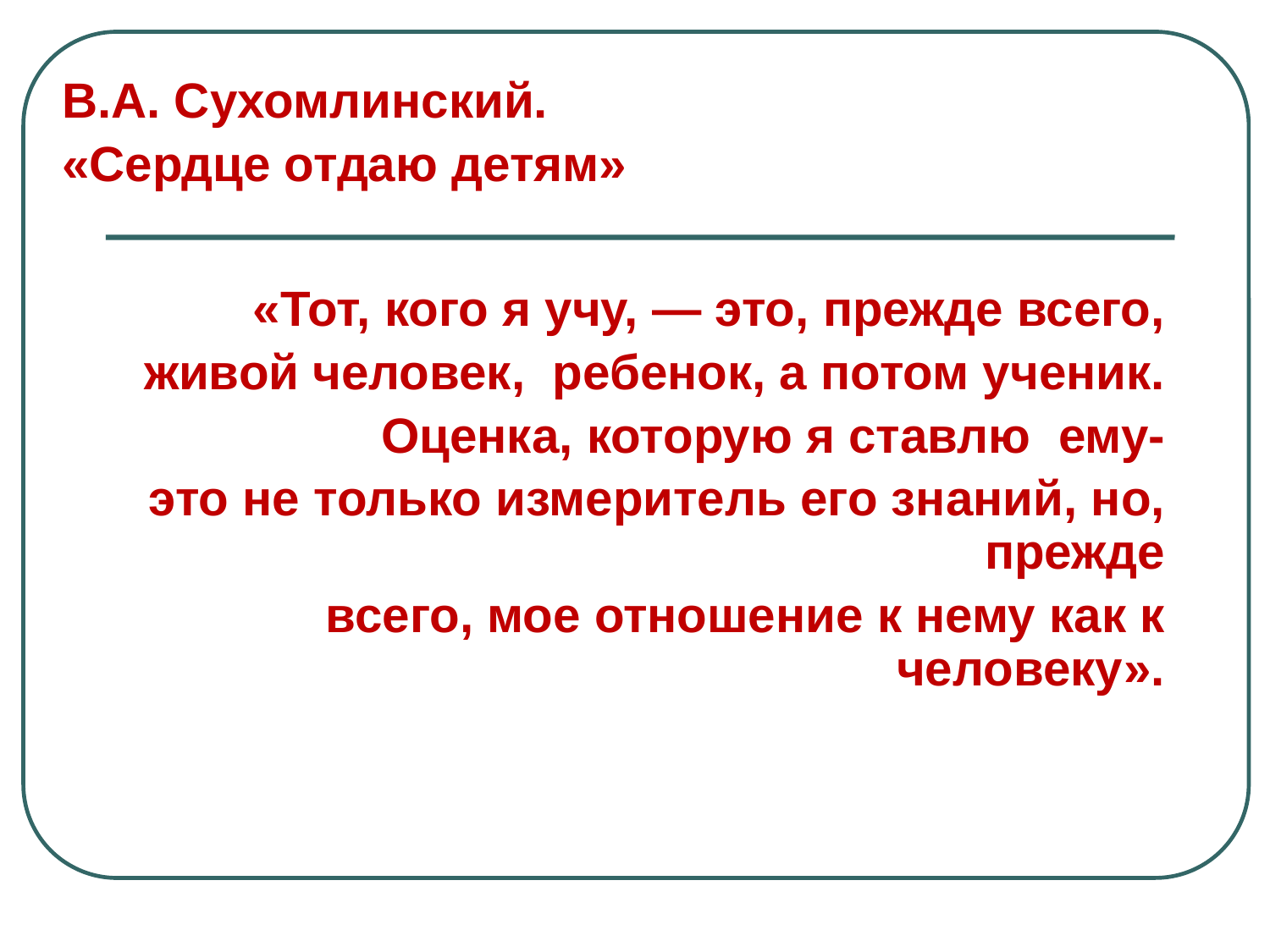

В.А. Сухомлинский.
«Сердце отдаю детям»
«Тот, кого я учу, — это, прежде всего,
 живой человек,  ребенок, а потом ученик.
Оценка, которую я ставлю  ему-
это не только измеритель его знаний, но, прежде
 всего, мое отношение к нему как к человеку».